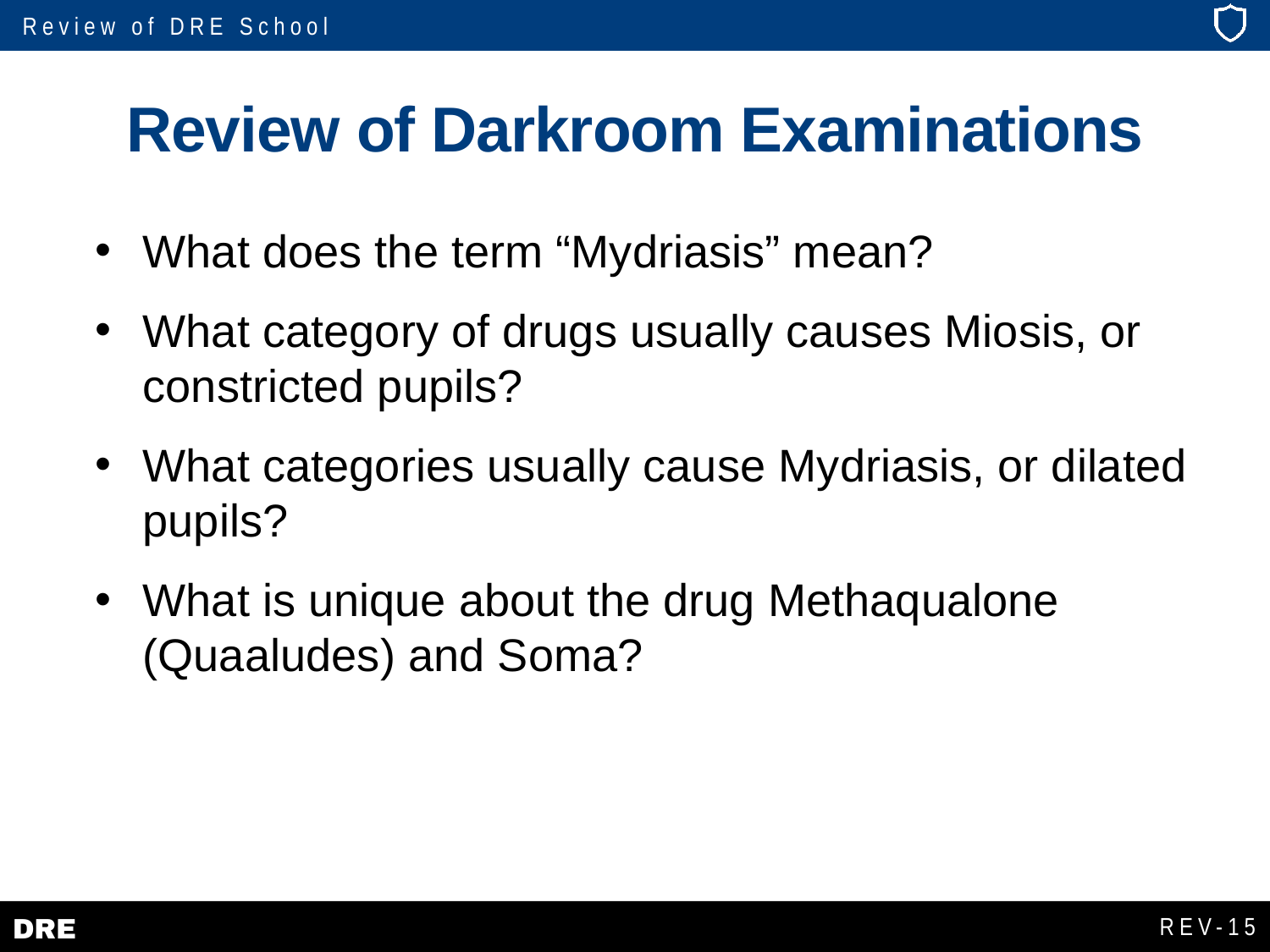

# Review of Darkroom Examinations
What does the term “Mydriasis” mean?
What category of drugs usually causes Miosis, or constricted pupils?
What categories usually cause Mydriasis, or dilated pupils?
What is unique about the drug Methaqualone (Quaaludes) and Soma?

REV-15